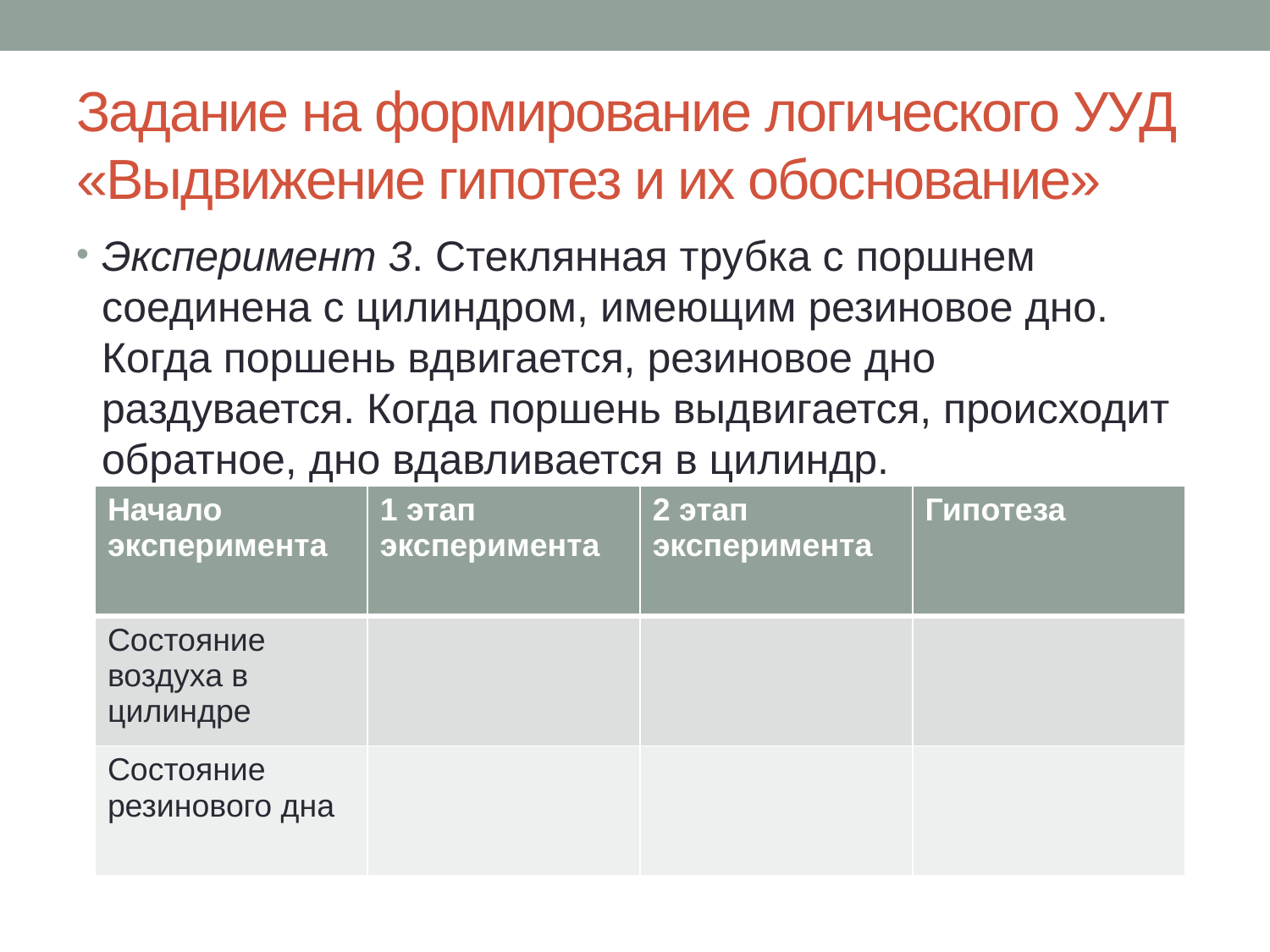

# Задание на формирование логического УУД «Выдвижение гипотез и их обоснование»
Эксперимент 3. Стеклянная трубка с поршнем соединена с цилиндром, имеющим резиновое дно. Когда поршень вдвигается, резиновое дно раздувается. Когда поршень выдвигается, происходит обратное, дно вдавливается в цилиндр.
| Начало эксперимента | 1 этап эксперимента | 2 этап эксперимента | Гипотеза |
| --- | --- | --- | --- |
| Состояние воздуха в цилиндре |  |  |  |
| Состояние резинового дна |  |  |  |